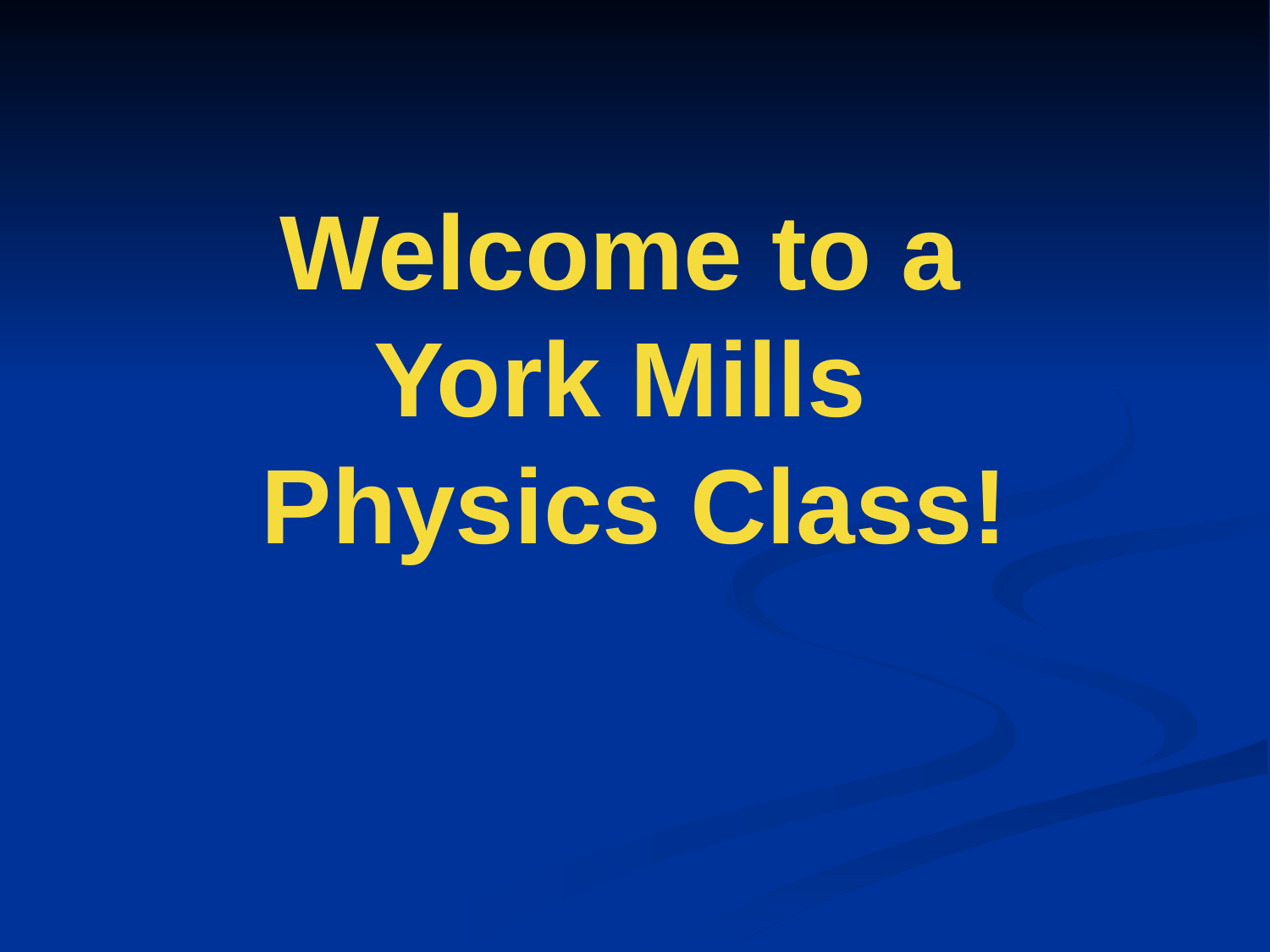

# Welcome to a York Mills Physics Class!